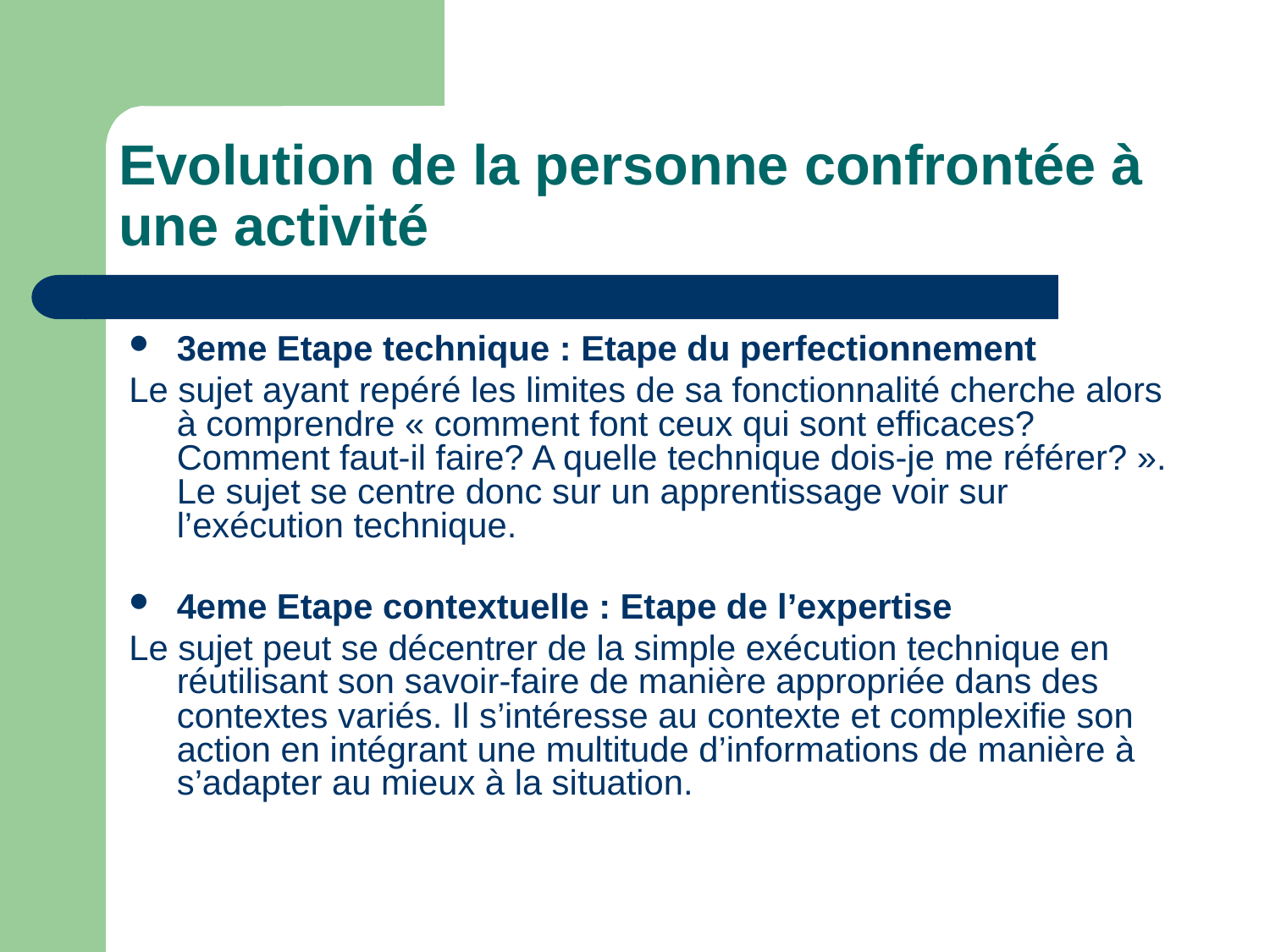

# Evolution de la personne confrontée à une activité
3eme Etape technique : Etape du perfectionnement
Le sujet ayant repéré les limites de sa fonctionnalité cherche alors à comprendre « comment font ceux qui sont efficaces? Comment faut-il faire? A quelle technique dois-je me référer? ». Le sujet se centre donc sur un apprentissage voir sur l’exécution technique.

4eme Etape contextuelle : Etape de l’expertise
Le sujet peut se décentrer de la simple exécution technique en réutilisant son savoir-faire de manière appropriée dans des contextes variés. Il s’intéresse au contexte et complexifie son action en intégrant une multitude d’informations de manière à s’adapter au mieux à la situation.